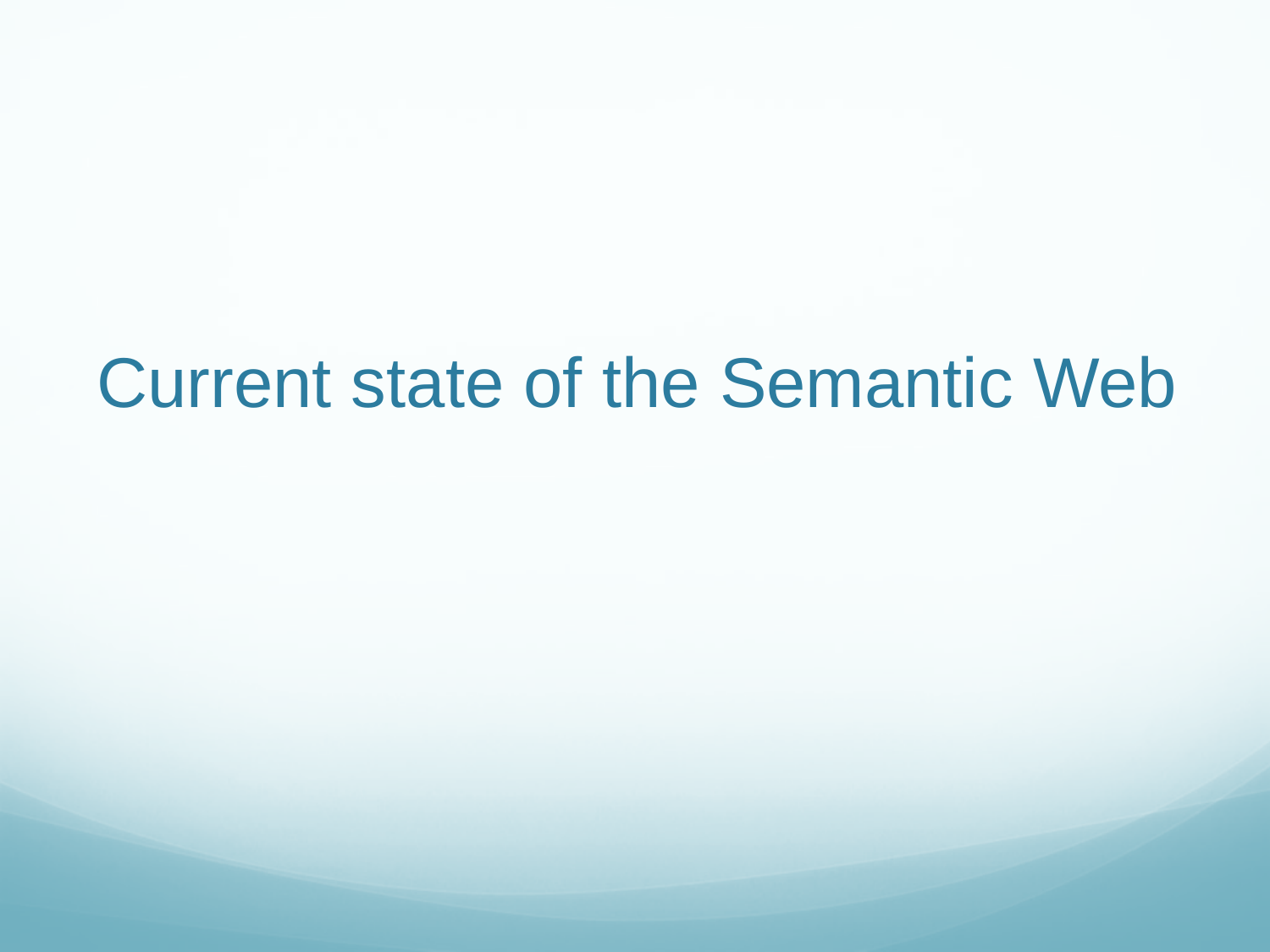

# Current state of the Semantic Web